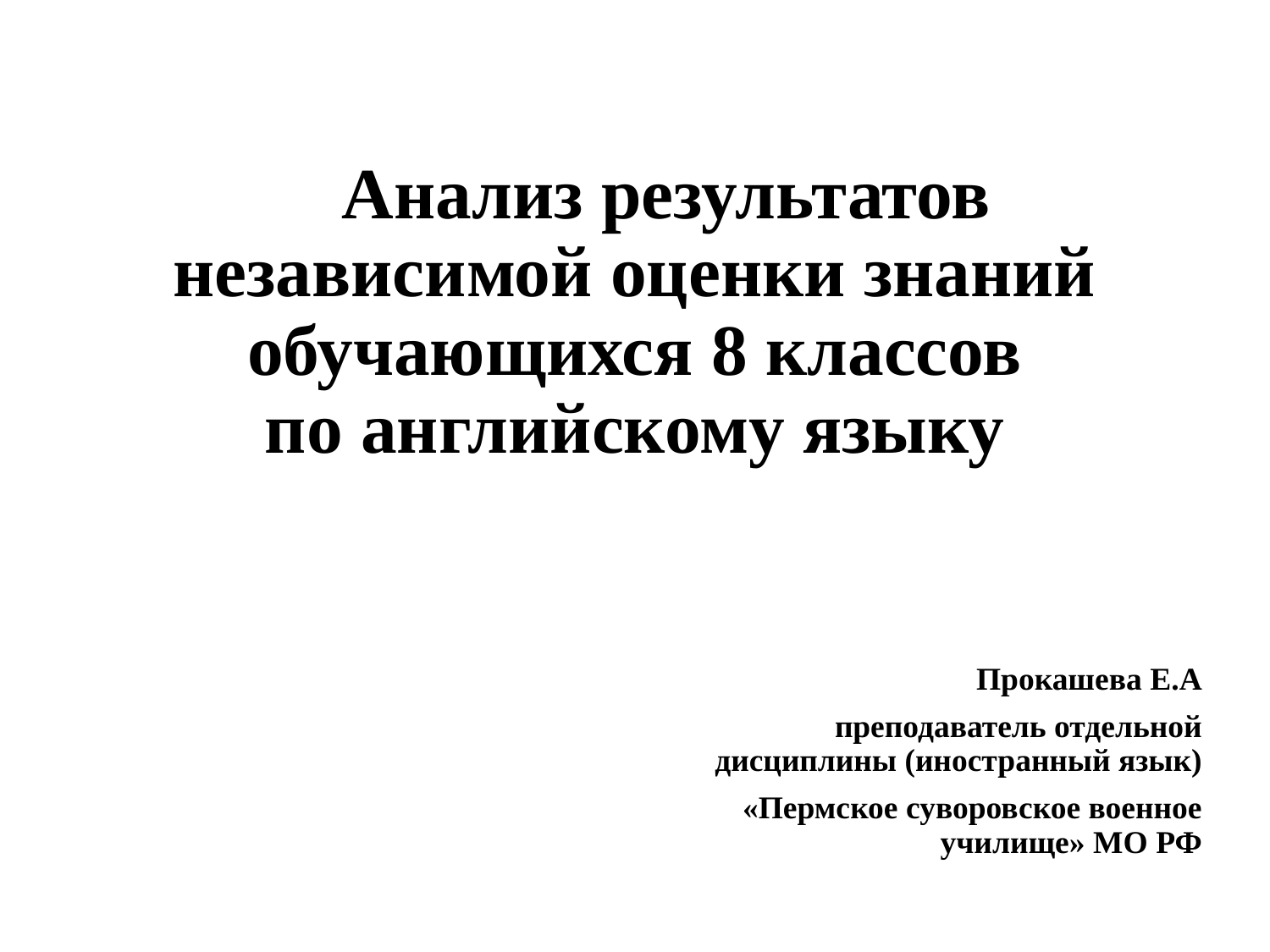

# Анализ результатов независимой оценки знаний обучающихся 8 классов по английскому языку
Прокашева Е.А
преподаватель отдельной дисциплины (иностранный язык)
«Пермское суворовское военное училище» МО РФ